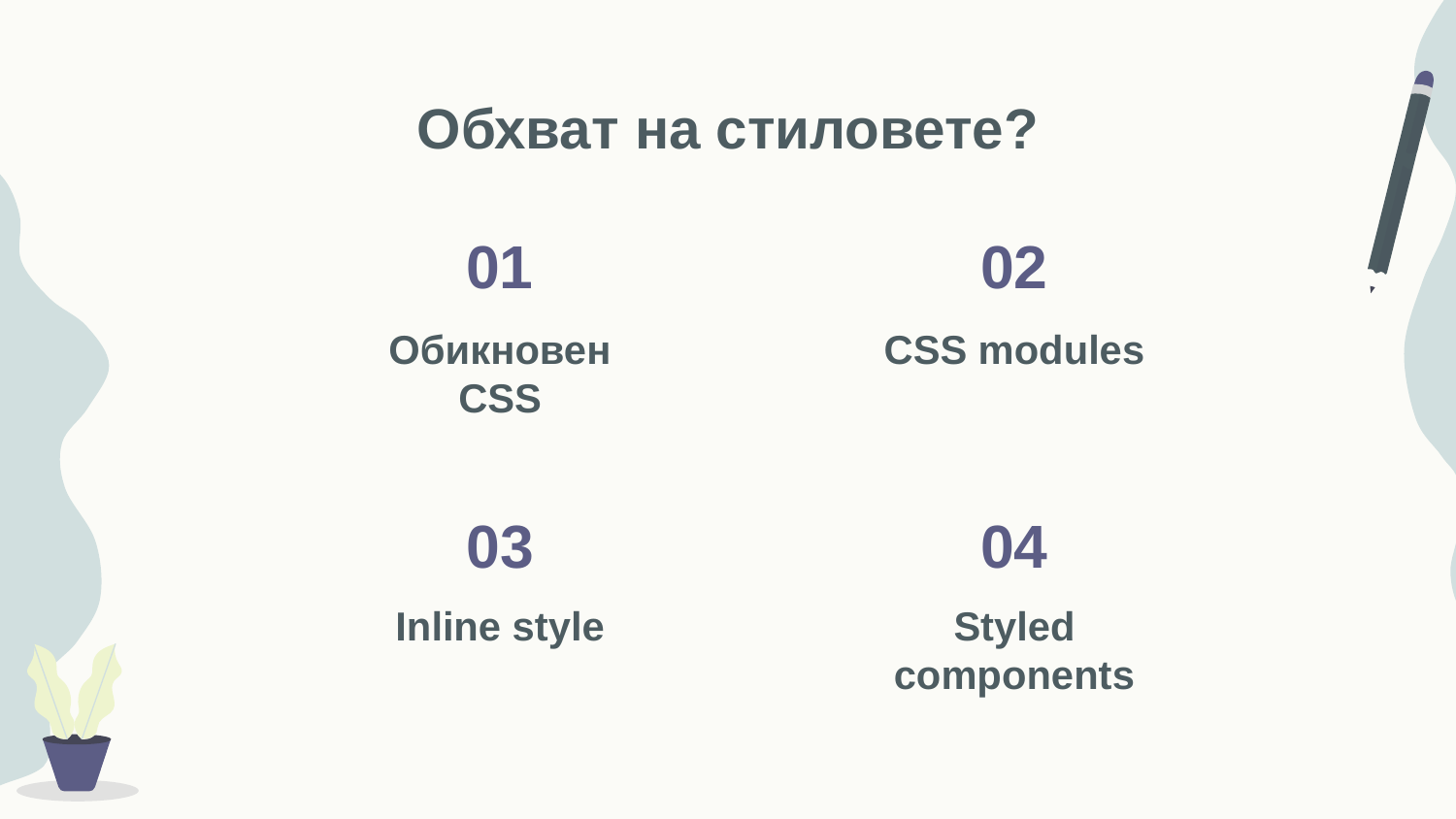

Обхват на стиловете?
01
02
Обикновен CSS
CSS modules
03
04
Inline style
Styled components